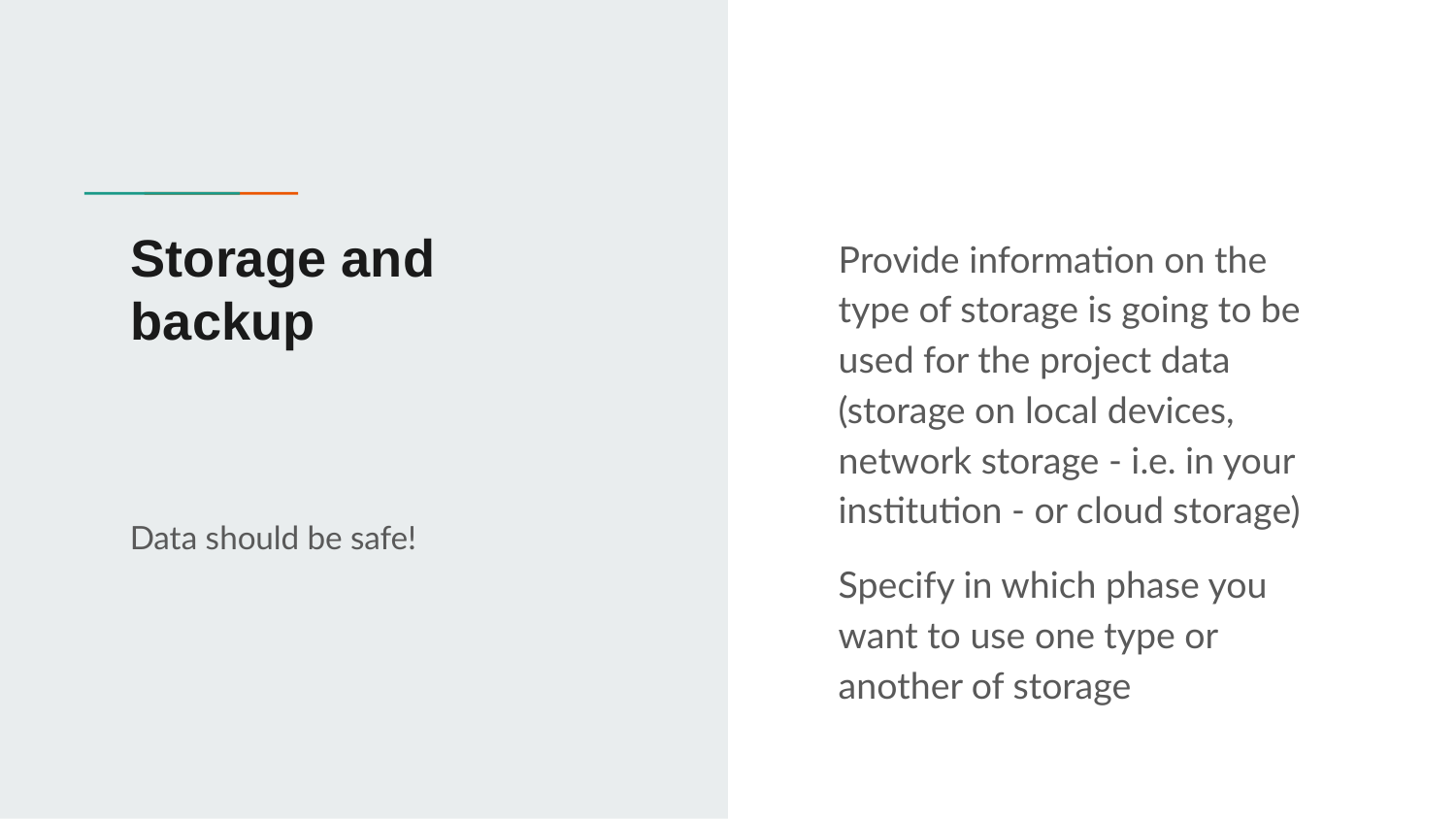

# Storage and backup
Provide information on the type of storage is going to be used for the project data (storage on local devices, network storage - i.e. in your institution - or cloud storage)
Specify in which phase you want to use one type or another of storage
Data should be safe!